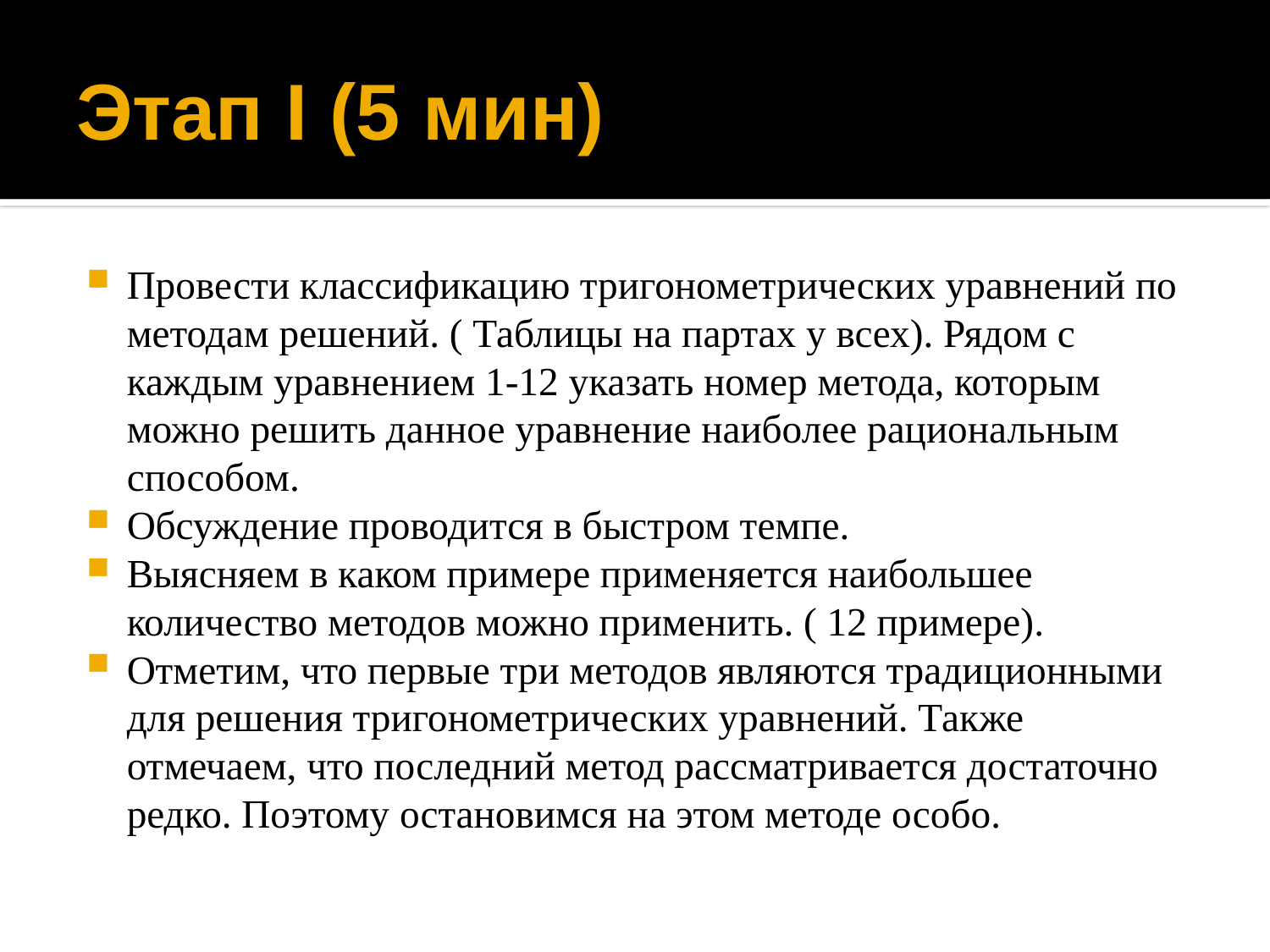

# Этап I (5 мин)
Провести классификацию тригонометрических уравнений по методам решений. ( Таблицы на партах у всех). Рядом с каждым уравнением 1-12 указать номер метода, которым можно решить данное уравнение наиболее рациональным способом.
Обсуждение проводится в быстром темпе.
Выясняем в каком примере применяется наибольшее количество методов можно применить. ( 12 примере).
Отметим, что первые три методов являются традиционными для решения тригонометрических уравнений. Также отмечаем, что последний метод рассматривается достаточно редко. Поэтому остановимся на этом методе особо.